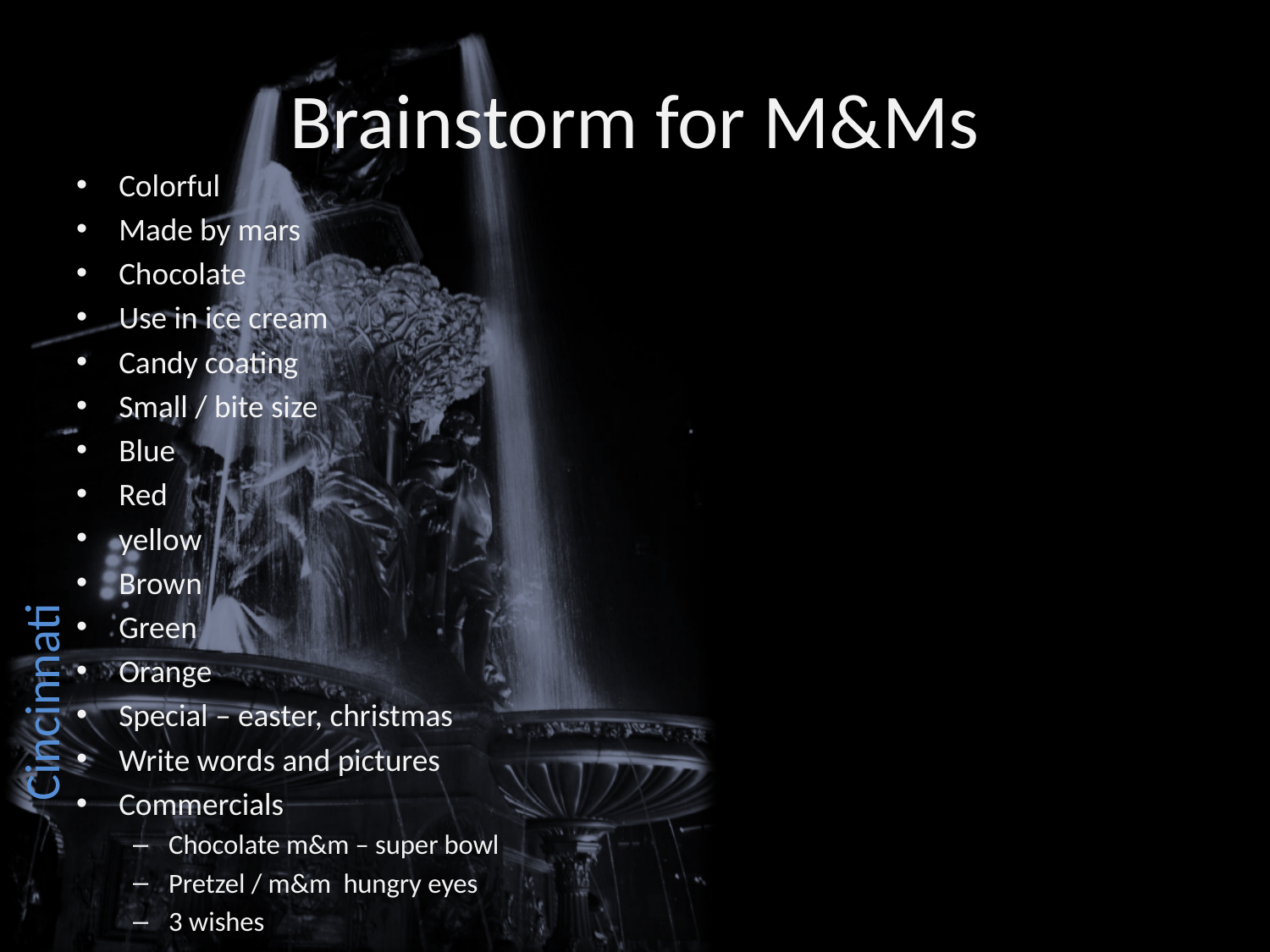

# Brainstorm for M&Ms
Colorful
Made by mars
Chocolate
Use in ice cream
Candy coating
Small / bite size
Blue
Red
yellow
Brown
Green
Orange
Special – easter, christmas
Write words and pictures
Commercials
Chocolate m&m – super bowl
Pretzel / m&m  hungry eyes
3 wishes